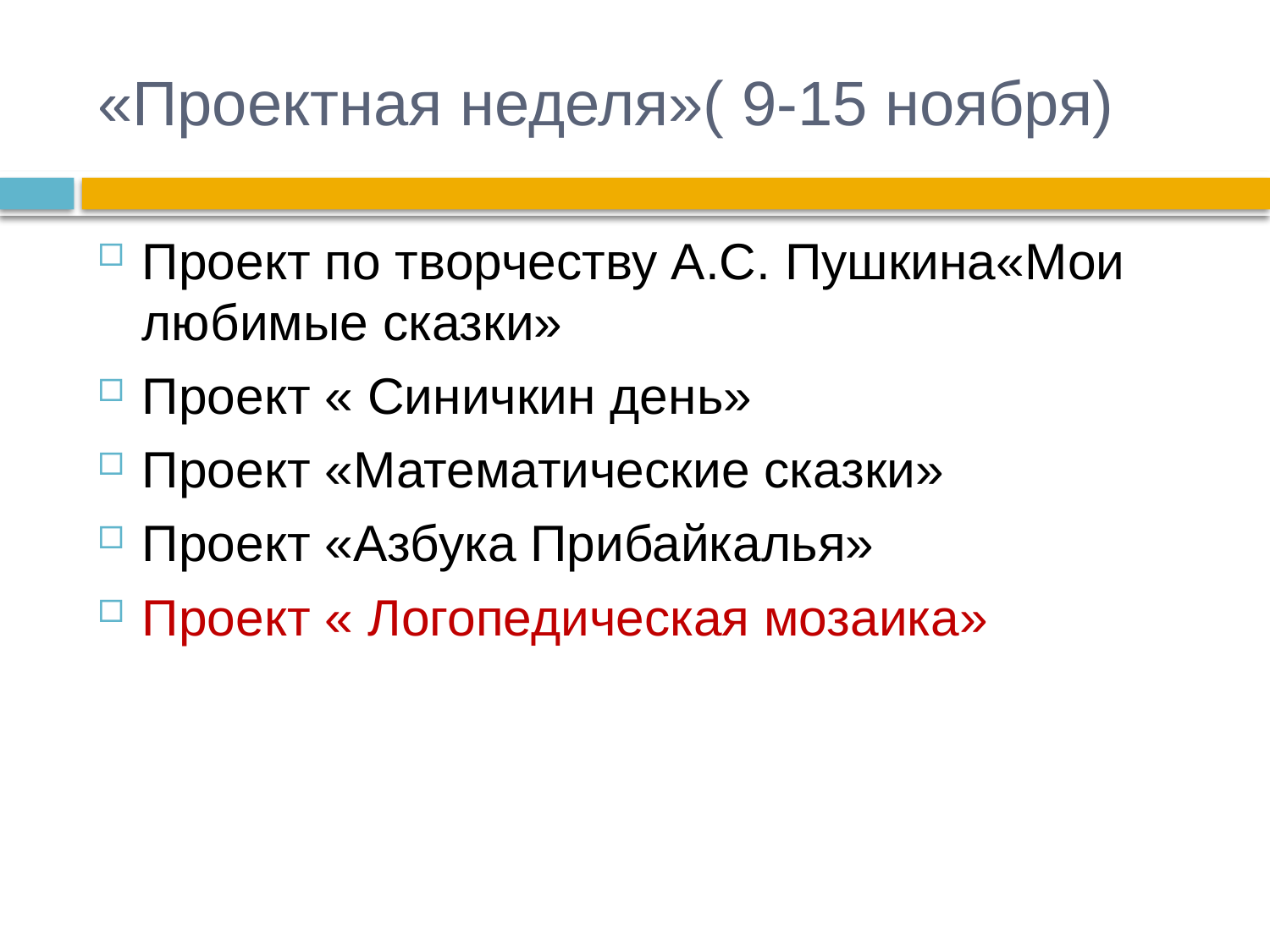

# «Проектная неделя»( 9-15 ноября)
Проект по творчеству А.С. Пушкина«Мои любимые сказки»
Проект « Синичкин день»
Проект «Математические сказки»
Проект «Азбука Прибайкалья»
Проект « Логопедическая мозаика»